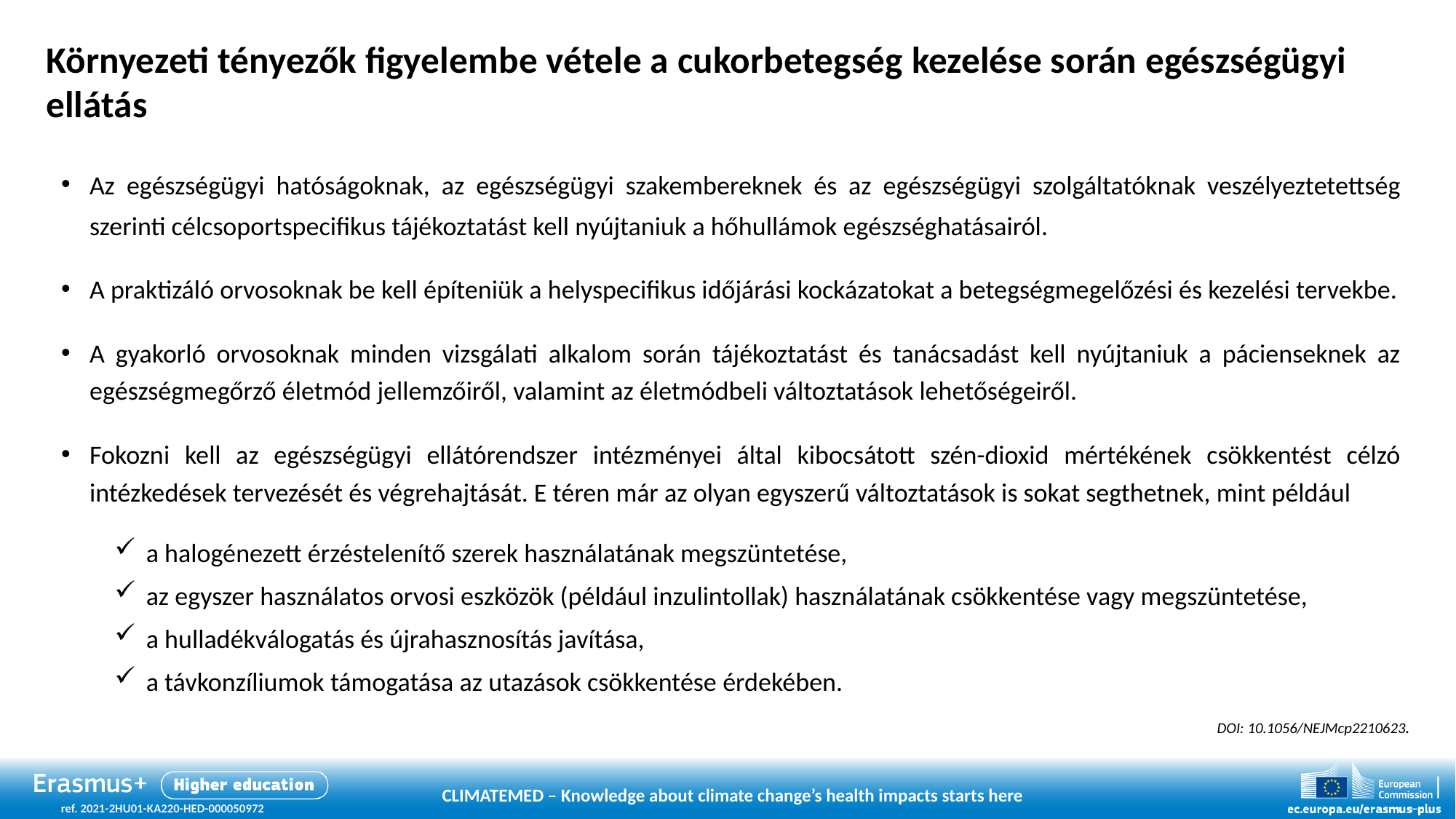

# Környezeti tényezők figyelembe vétele a cukorbetegség kezelése során egészségügyi ellátás

Az egészségügyi hatóságoknak, az egészségügyi szakembereknek és az egészségügyi szolgáltatóknak veszélyeztetettség szerinti célcsoportspecifikus tájékoztatást kell nyújtaniuk a hőhullámok egészséghatásairól.
A praktizáló orvosoknak be kell építeniük a helyspecifikus időjárási kockázatokat a betegségmegelőzési és kezelési tervekbe.
A gyakorló orvosoknak minden vizsgálati alkalom során tájékoztatást és tanácsadást kell nyújtaniuk a pácienseknek az egészségmegőrző életmód jellemzőiről, valamint az életmódbeli változtatások lehetőségeiről.
Fokozni kell az egészségügyi ellátórendszer intézményei által kibocsátott szén-dioxid mértékének csökkentést célzó intézkedések tervezését és végrehajtását. E téren már az olyan egyszerű változtatások is sokat segthetnek, mint például
a halogénezett érzéstelenítő szerek használatának megszüntetése,
az egyszer használatos orvosi eszközök (például inzulintollak) használatának csökkentése vagy megszüntetése,
a hulladékválogatás és újrahasznosítás javítása,
a távkonzíliumok támogatása az utazások csökkentése érdekében.
doi: 10.1056/NEJMcp2210623.